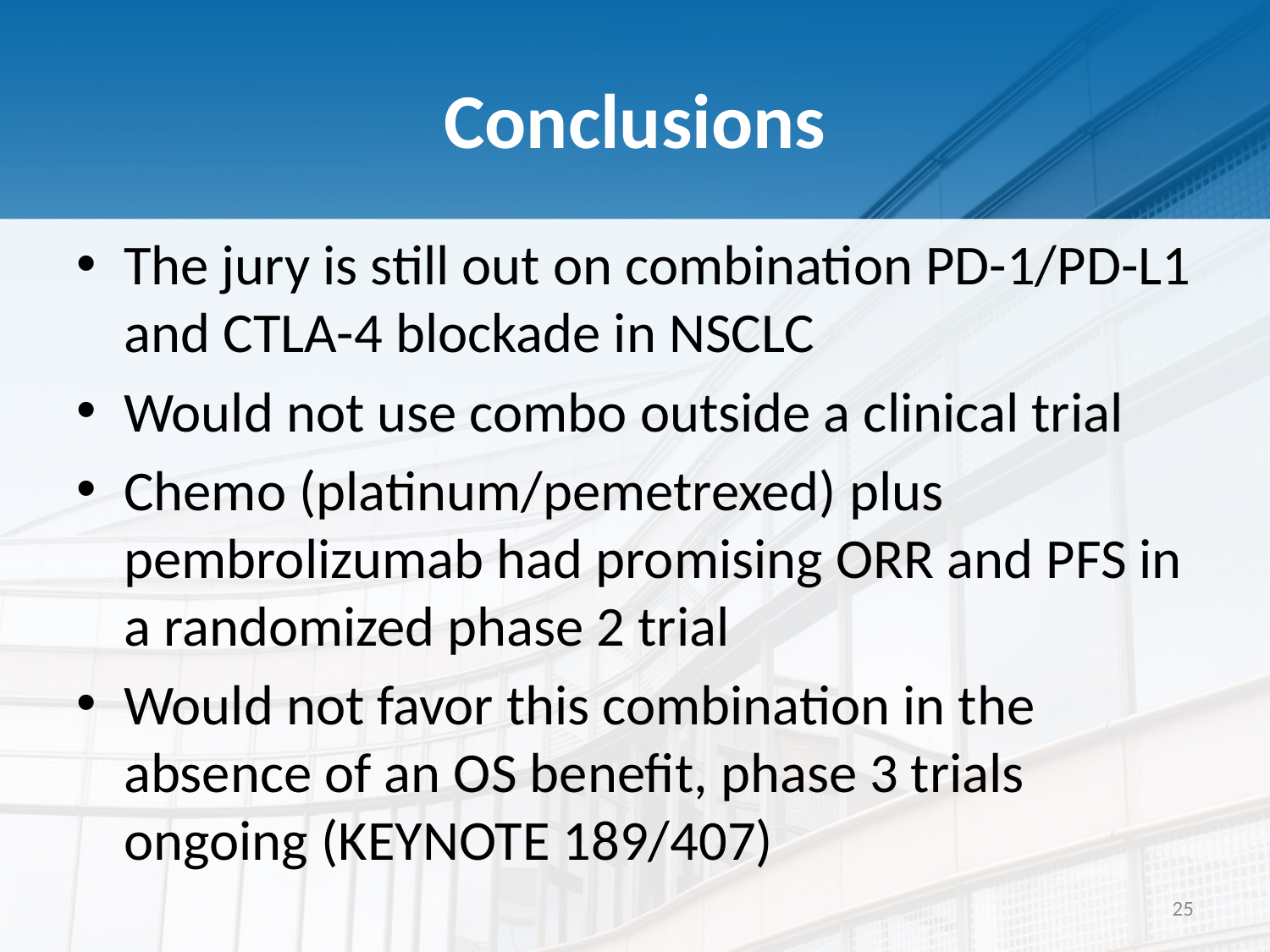

# Conclusions
The jury is still out on combination PD-1/PD-L1 and CTLA-4 blockade in NSCLC
Would not use combo outside a clinical trial
Chemo (platinum/pemetrexed) plus pembrolizumab had promising ORR and PFS in a randomized phase 2 trial
Would not favor this combination in the absence of an OS benefit, phase 3 trials ongoing (KEYNOTE 189/407)
25